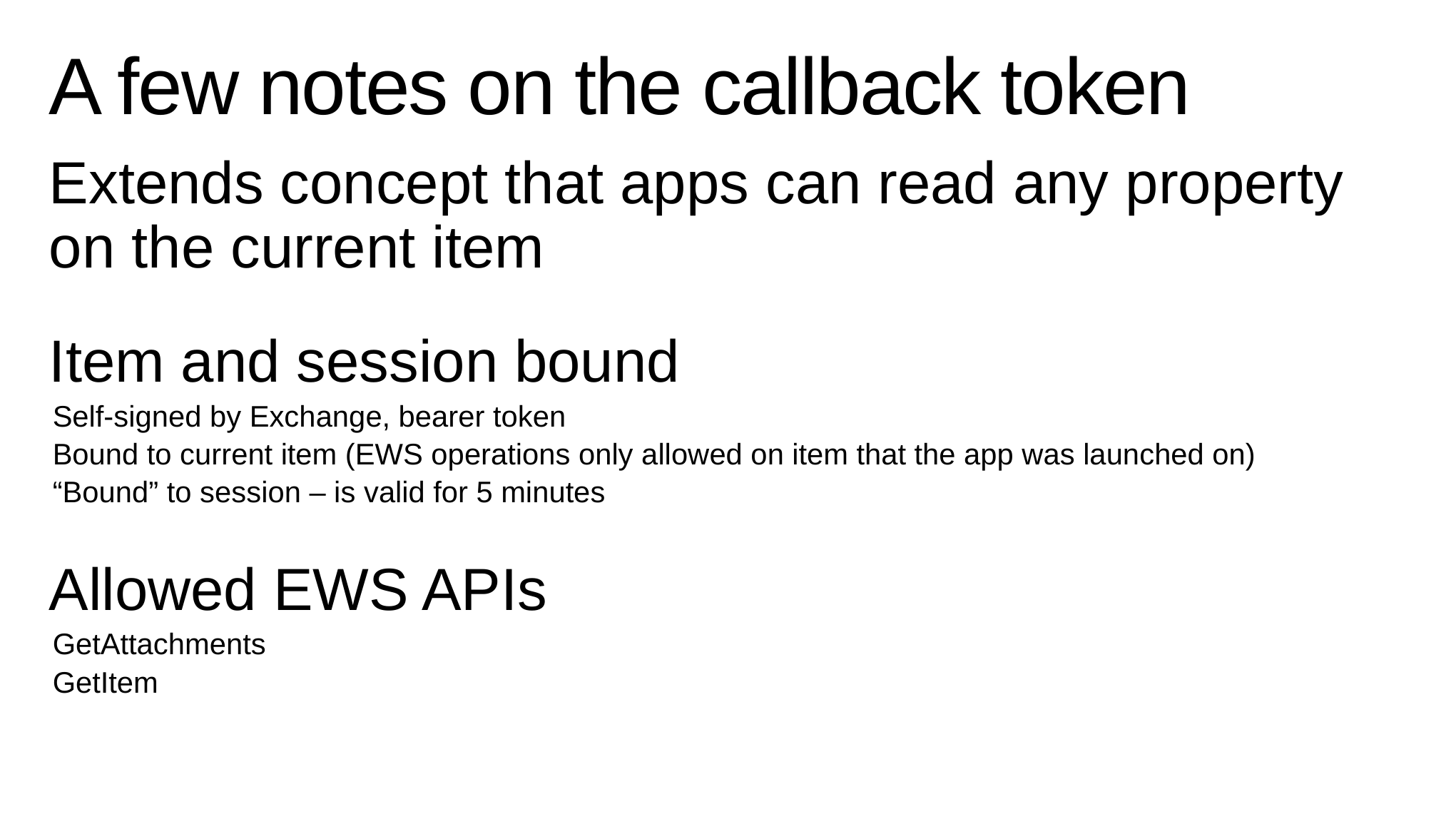

# A few notes on the callback token
Extends concept that apps can read any property on the current item

Item and session bound
Self-signed by Exchange, bearer token
Bound to current item (EWS operations only allowed on item that the app was launched on)
“Bound” to session – is valid for 5 minutes

Allowed EWS APIs
GetAttachments
GetItem